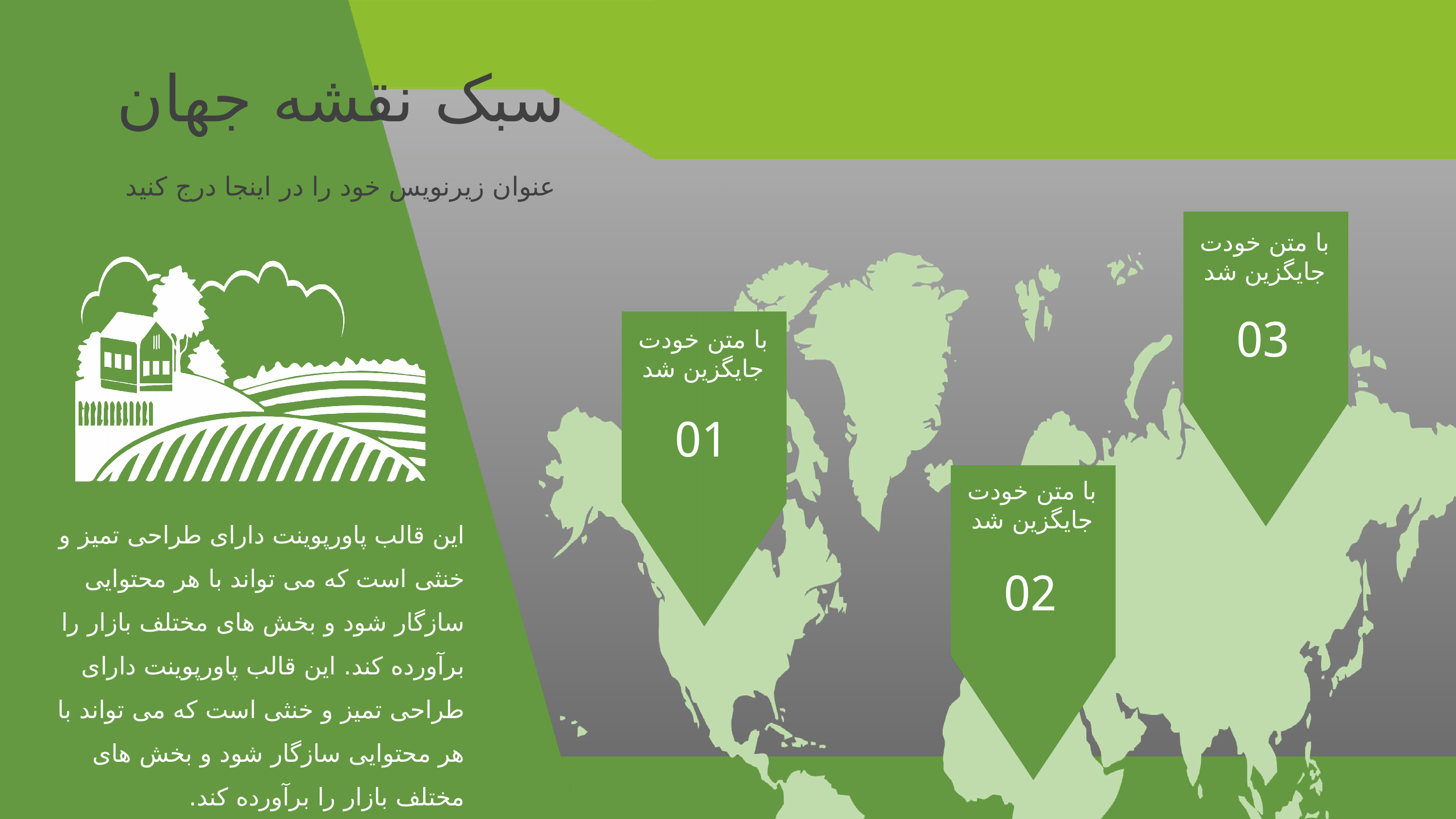

سبک نقشه جهان
عنوان زیرنویس خود را در اینجا درج کنید

با متن خودت جایگزین شد

03

با متن خودت جایگزین شد
01

با متن خودت جایگزین شد
این قالب پاورپوینت دارای طراحی تمیز و خنثی است که می تواند با هر محتوایی سازگار شود و بخش های مختلف بازار را برآورده کند. این قالب پاورپوینت دارای طراحی تمیز و خنثی است که می تواند با هر محتوایی سازگار شود و بخش های مختلف بازار را برآورده کند.
02